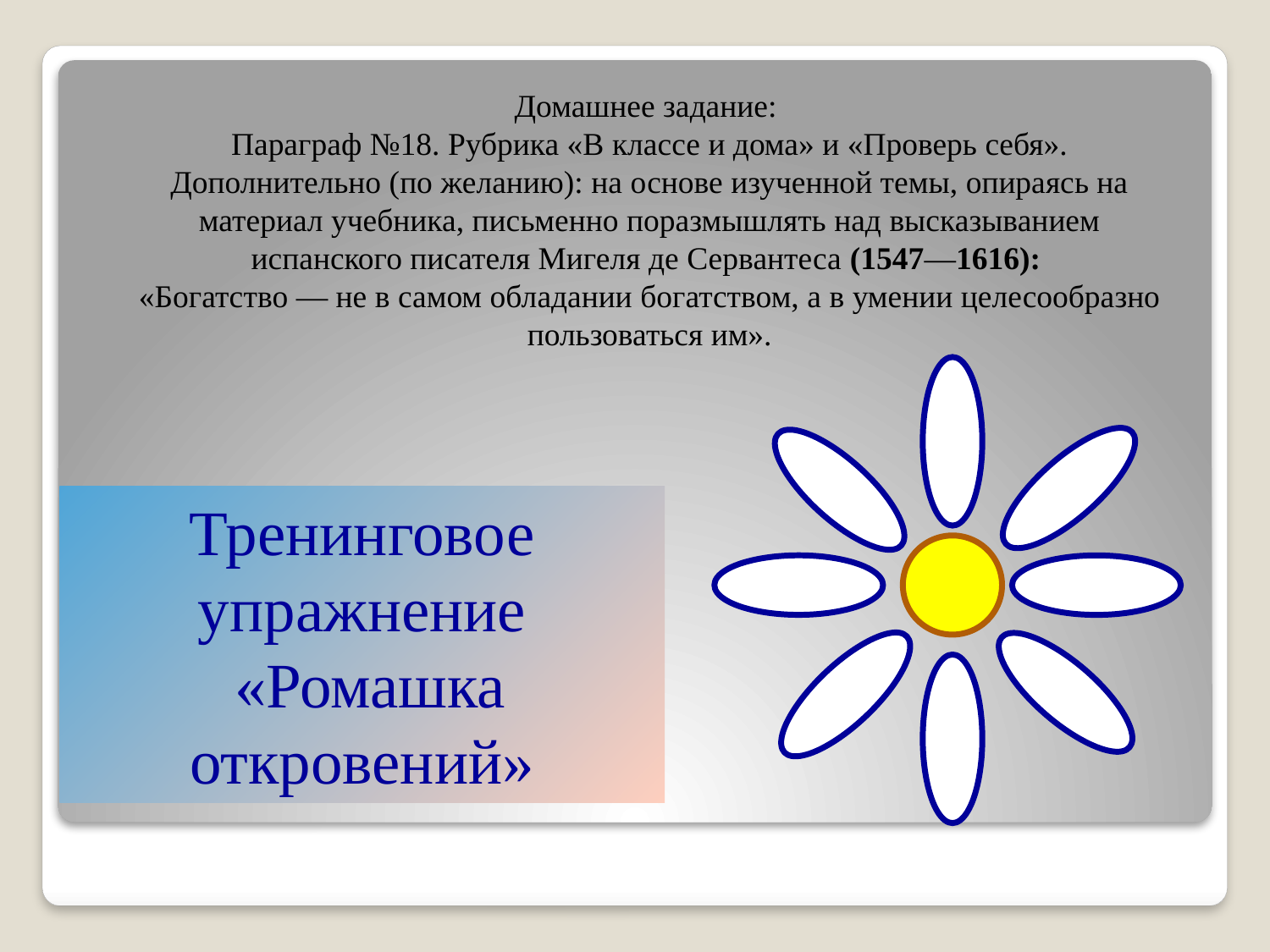

Домашнее задание:
Параграф №18. Рубрика «В классе и дома» и «Проверь себя».
Дополнительно (по желанию): на основе изученной темы, опираясь на материал учебника, письменно поразмышлять над высказыванием испанского писателя Мигеля де Сервантеса (1547—1616):
«Бо­гатство — не в самом обладании богатством, а в умении целесообразно пользоваться им».

Тренинговое упражнение
 «Ромашка откровений»